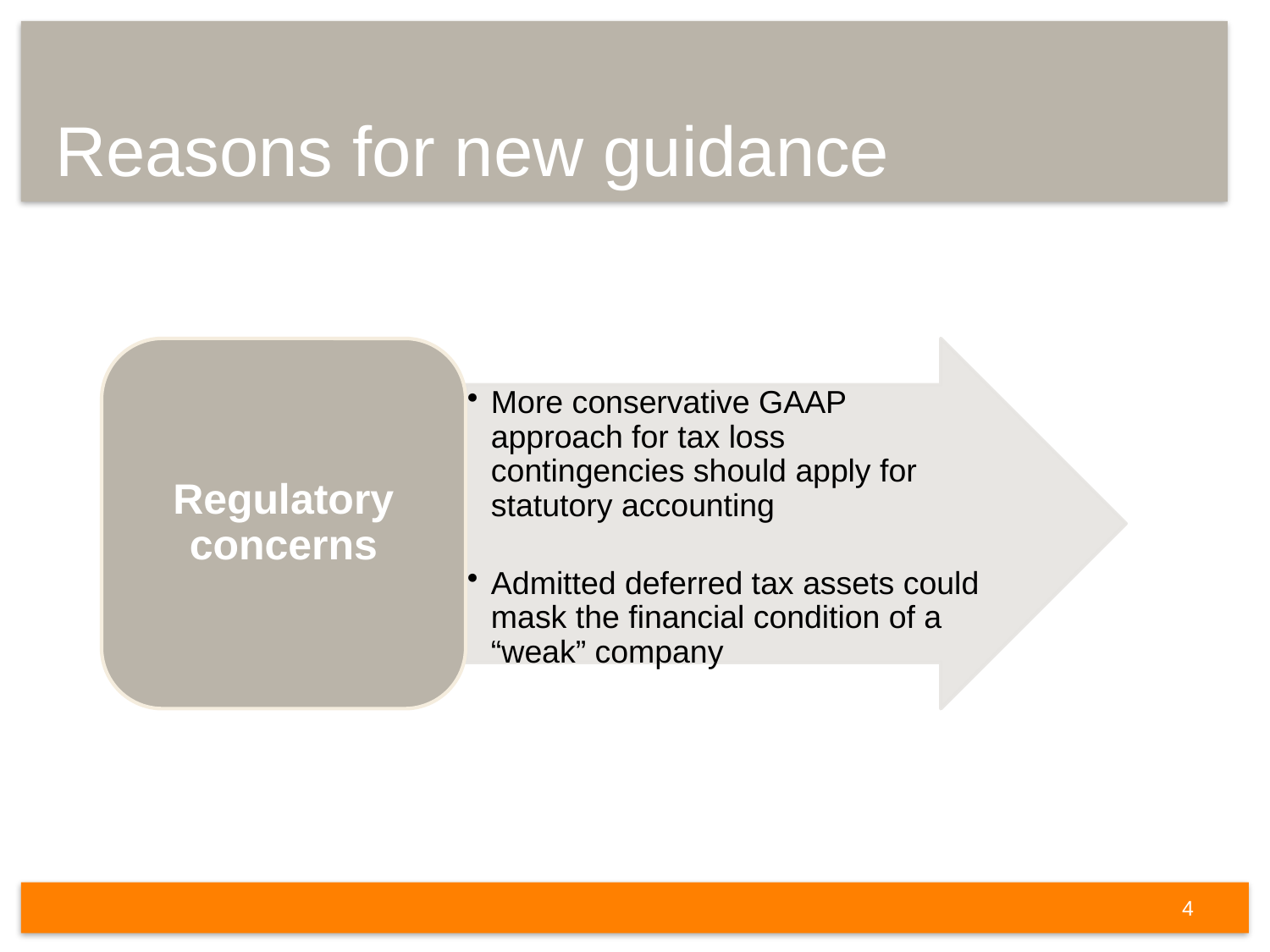

# Reasons for new guidance
More conservative GAAP approach for tax loss contingencies should apply for statutory accounting

Admitted deferred tax assets could mask the financial condition of a “weak” company
Regulatory concerns
4